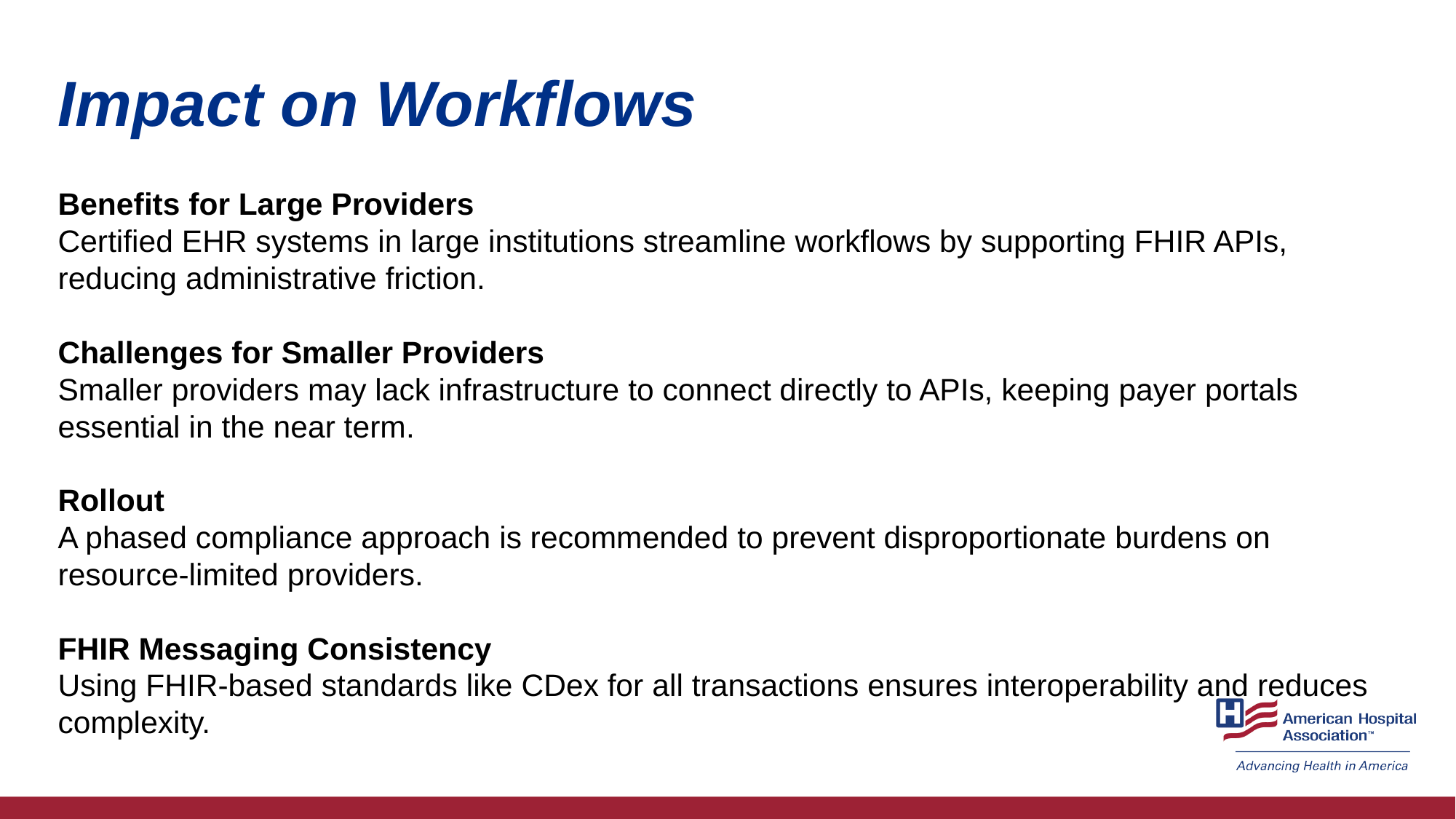

# Impact on Workflows

Benefits for Large Providers​
Certified EHR systems in large institutions streamline workflows by supporting FHIR APIs, reducing administrative friction.​

Challenges for Smaller Providers​
Smaller providers may lack infrastructure to connect directly to APIs, keeping payer portals essential in the near term.​

Rollout​
A phased compliance approach is recommended to prevent disproportionate burdens on resource-limited providers.​

FHIR Messaging Consistency​
Using FHIR-based standards like CDex for all transactions ensures interoperability and reduces complexity.